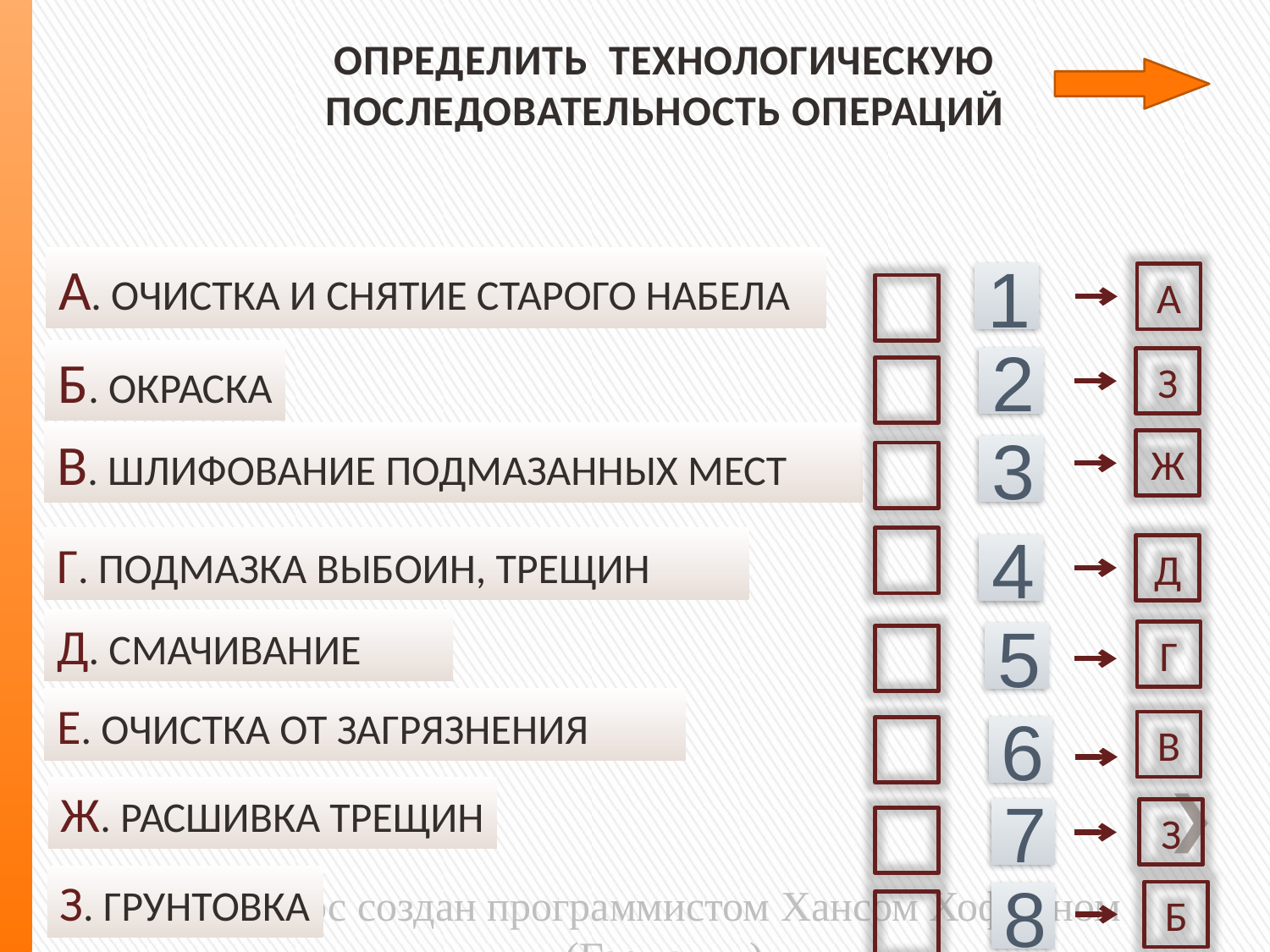

Определить  технологическую последовательность операций

А. очистка и снятие старого набела
1
А

Б. окраска
З
2

В. шлифование подмазанных мест
Ж
3

Г. подмазка выбоин, трещин

4
Д
Д. смачивание
Г
5

Е. очистка от загрязнения
В

6
Ж. расшивка трещин
7
З

З. грунтовка
Макрос создан программистом Хансом Хофманом (Германия)
Б
8